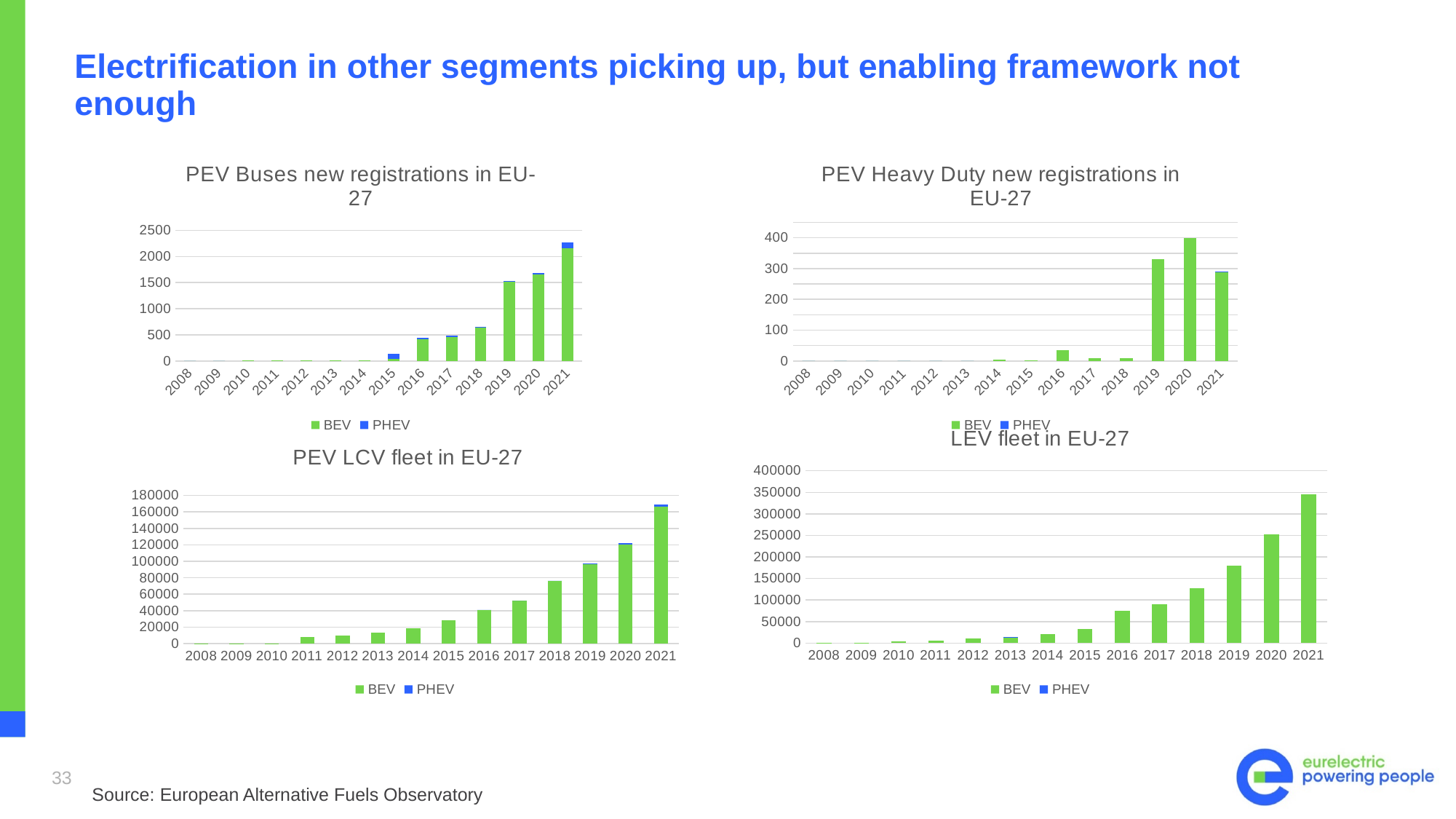

# Electrification in other segments picking up, but enabling framework not enough

### Chart: PEV Buses new registrations in EU-27

| Category | BEV | PHEV |
|---|---|---|
| 2008 | 0.0 | 0.0 |
| 2009 | 0.0 | 0.0 |
| 2010 | 11.0 | 0.0 |
| 2011 | 7.0 | 0.0 |
| 2012 | 15.0 | 0.0 |
| 2013 | 16.0 | 0.0 |
| 2014 | 5.0 | 0.0 |
| 2015 | 38.0 | 100.0 |
| 2016 | 417.0 | 21.0 |
| 2017 | 458.0 | 32.0 |
| 2018 | 644.0 | 14.0 |
| 2019 | 1514.0 | 13.0 |
| 2020 | 1658.0 | 31.0 |
| 2021 | 2164.0 | 107.0 |

### Chart: PEV Heavy Duty new registrations in EU-27

| Category | BEV | PHEV |
|---|---|---|
| 2008 | 0.0 | 0.0 |
| 2009 | 0.0 | 0.0 |
| 2010 | 0.0 | 0.0 |
| 2011 | 0.0 | 0.0 |
| 2012 | 0.0 | 0.0 |
| 2013 | 0.0 | 0.0 |
| 2014 | 5.0 | 0.0 |
| 2015 | 1.0 | 0.0 |
| 2016 | 34.0 | 0.0 |
| 2017 | 9.0 | 0.0 |
| 2018 | 10.0 | 0.0 |
| 2019 | 331.0 | 0.0 |
| 2020 | 398.0 | 0.0 |
| 2021 | 288.0 | 2.0 |

### Chart: LEV fleet in EU-27

| Category | BEV | PHEV |
|---|---|---|
| 2008 | 312.0 | 0.0 |
| 2009 | 460.0 | 0.0 |
| 2010 | 4646.0 | 0.0 |
| 2011 | 6230.0 | 0.0 |
| 2012 | 10364.0 | 0.0 |
| 2013 | 14731.0 | 39.0 |
| 2014 | 20055.0 | 0.0 |
| 2015 | 32734.0 | 0.0 |
| 2016 | 74271.0 | 0.0 |
| 2017 | 90110.0 | 0.0 |
| 2018 | 127471.0 | 0.0 |
| 2019 | 180182.0 | 0.0 |
| 2020 | 252426.0 | 0.0 |
| 2021 | 346200.0 | 0.0 |

### Chart: PEV LCV fleet in EU-27

| Category | BEV | PHEV |
|---|---|---|
| 2008 | 253.0 | 0.0 |
| 2009 | 254.0 | 0.0 |
| 2010 | 309.0 | 0.0 |
| 2011 | 7669.0 | 0.0 |
| 2012 | 9527.0 | 0.0 |
| 2013 | 13669.0 | 0.0 |
| 2014 | 19049.0 | 0.0 |
| 2015 | 28610.0 | 0.0 |
| 2016 | 40926.0 | 1.0 |
| 2017 | 52026.0 | 1.0 |
| 2018 | 76286.0 | 1.0 |
| 2019 | 97363.0 | 117.0 |
| 2020 | 120711.0 | 1054.0 |
| 2021 | 166180.0 | 2599.0 |
33
Source: European Alternative Fuels Observatory